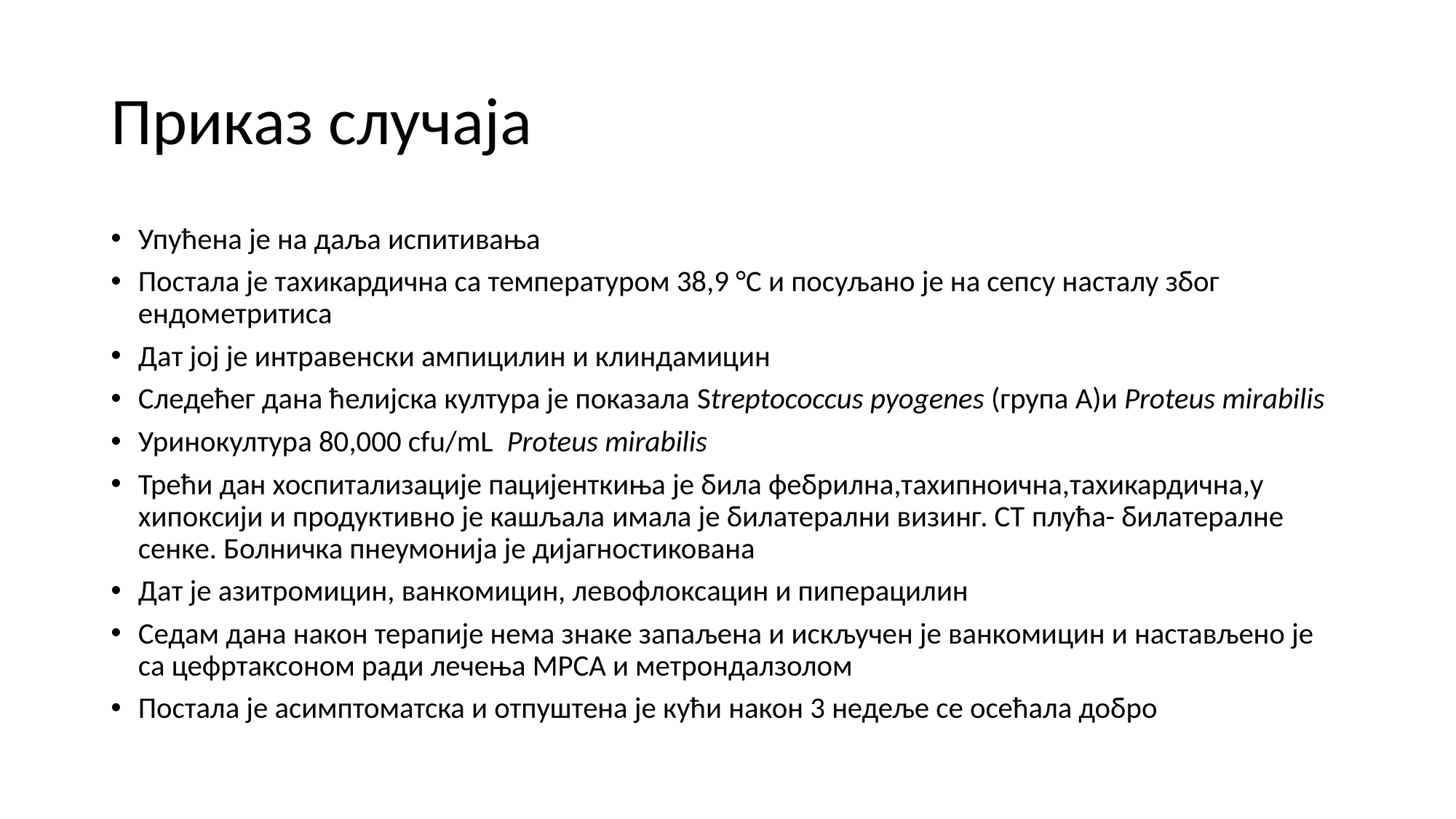

# Приказ случаја
Упућена је на даља испитивања
Постала је тахикардична са температуром 38,9 °С и посуљано је на сепсу насталу због ендометритиса
Дат јој је интравенски ампицилин и клиндамицин
Следећег дана ћелијска култура је показала Streptococcus pyogenes (група A)и Proteus mirabilis
Уринокултура 80,000 cfu/mL  Proteus mirabilis
Трећи дан хоспитализације пацијенткиња је била фебрилна,тахипноична,тахикардична,у хипоксији и продуктивно је кашљала имала је билатерални визинг. СТ плућа- билатералне сенке. Болничка пнеумонија је дијагностикована
Дат је азитромицин, ванкомицин, левофлоксацин и пиперацилин
Седам дана након терапије нема знаке запаљена и искључен је ванкомицин и настављено је са цефртаксоном ради лечења МРСА и метрондалзолом
Постала је асимптоматска и отпуштена је кући након 3 недеље се осећала добро